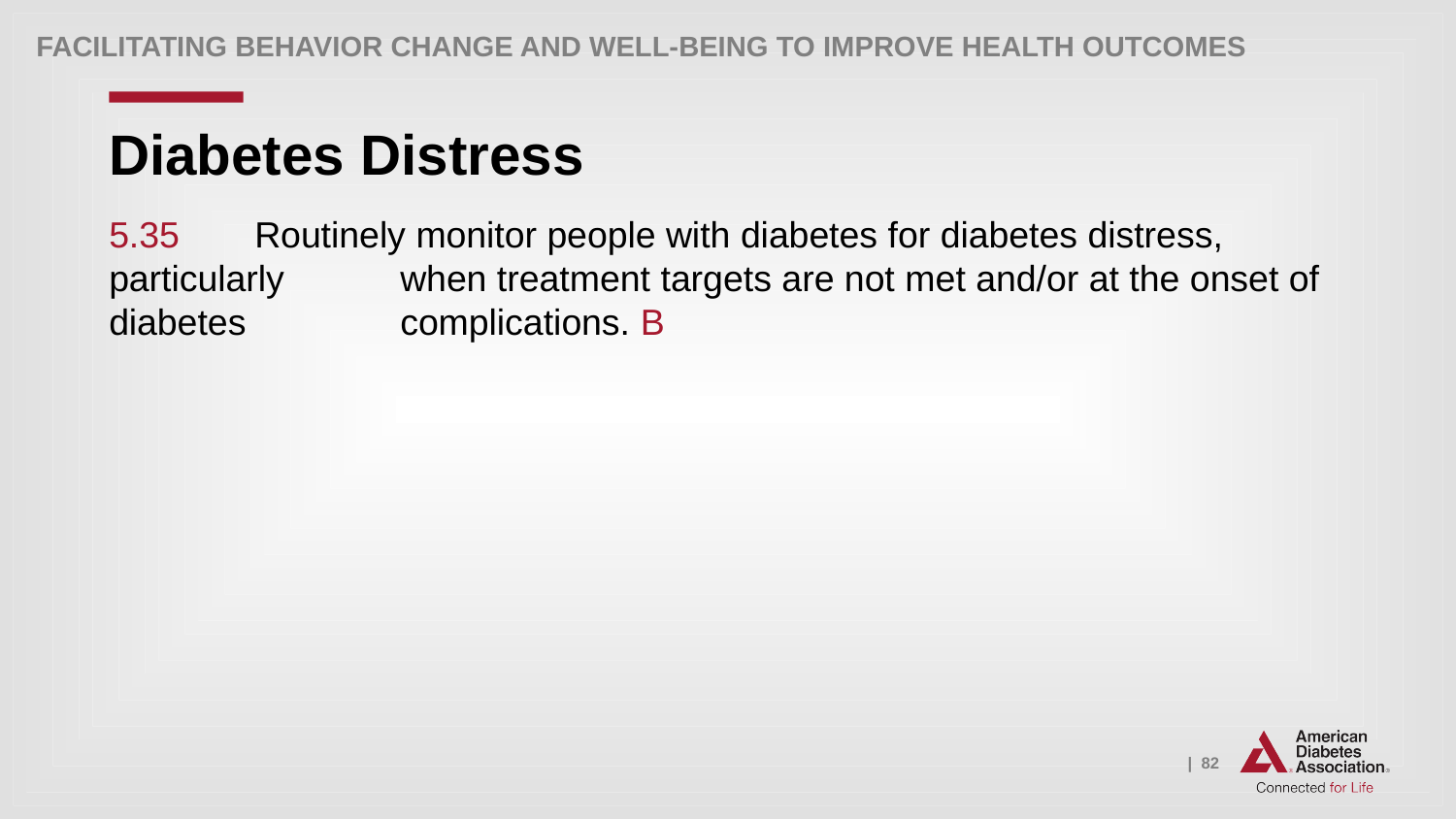

Facilitating Behavior Change and Well-being to Improve Health Outcomes
# Diabetes Distress
5.35 	Routinely monitor people with diabetes for diabetes distress, particularly 	when treatment targets are not met and/or at the onset of diabetes 	complications. B